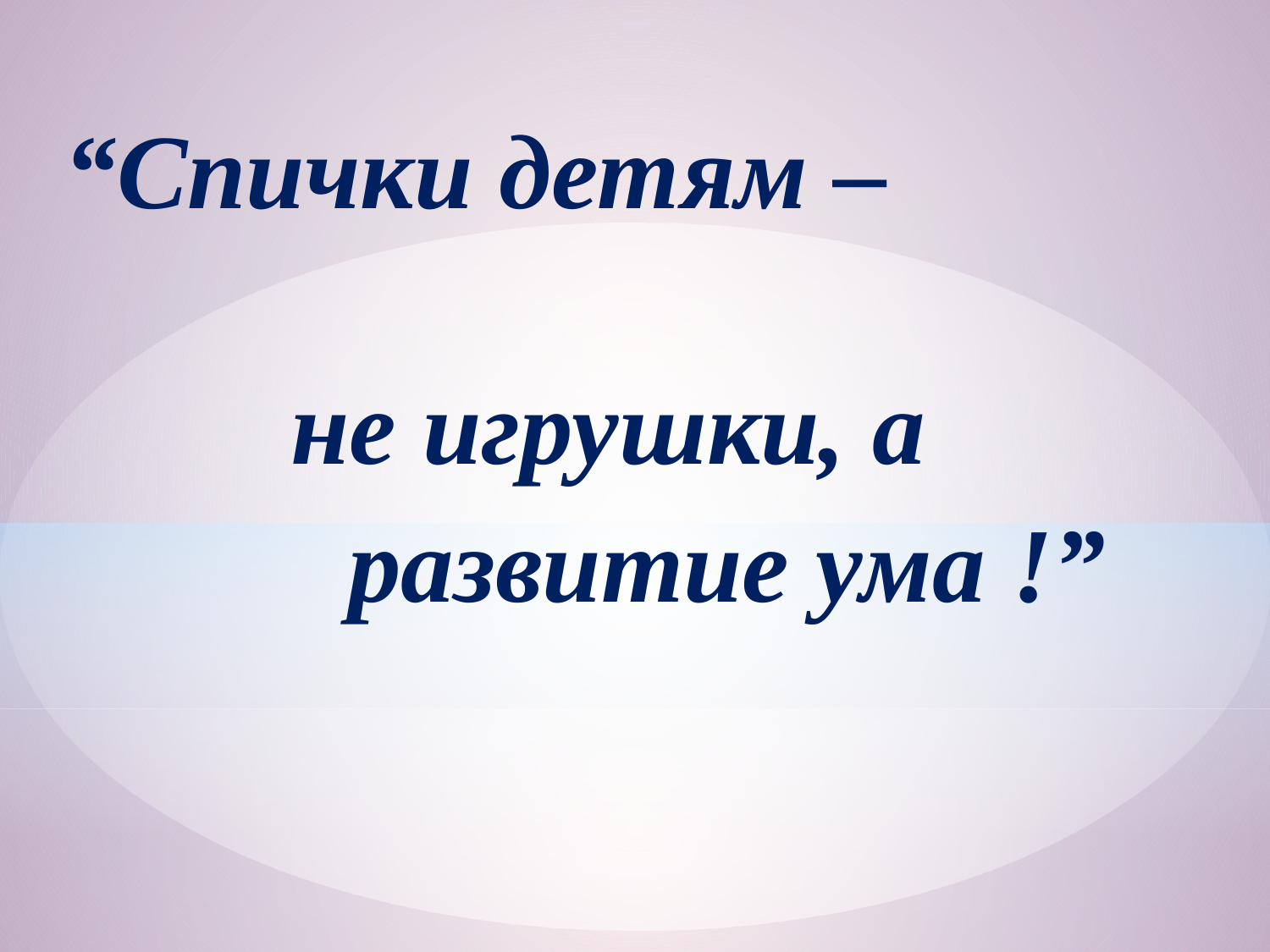

“Спички детям –
 не игрушки, а
          развитие ума !”